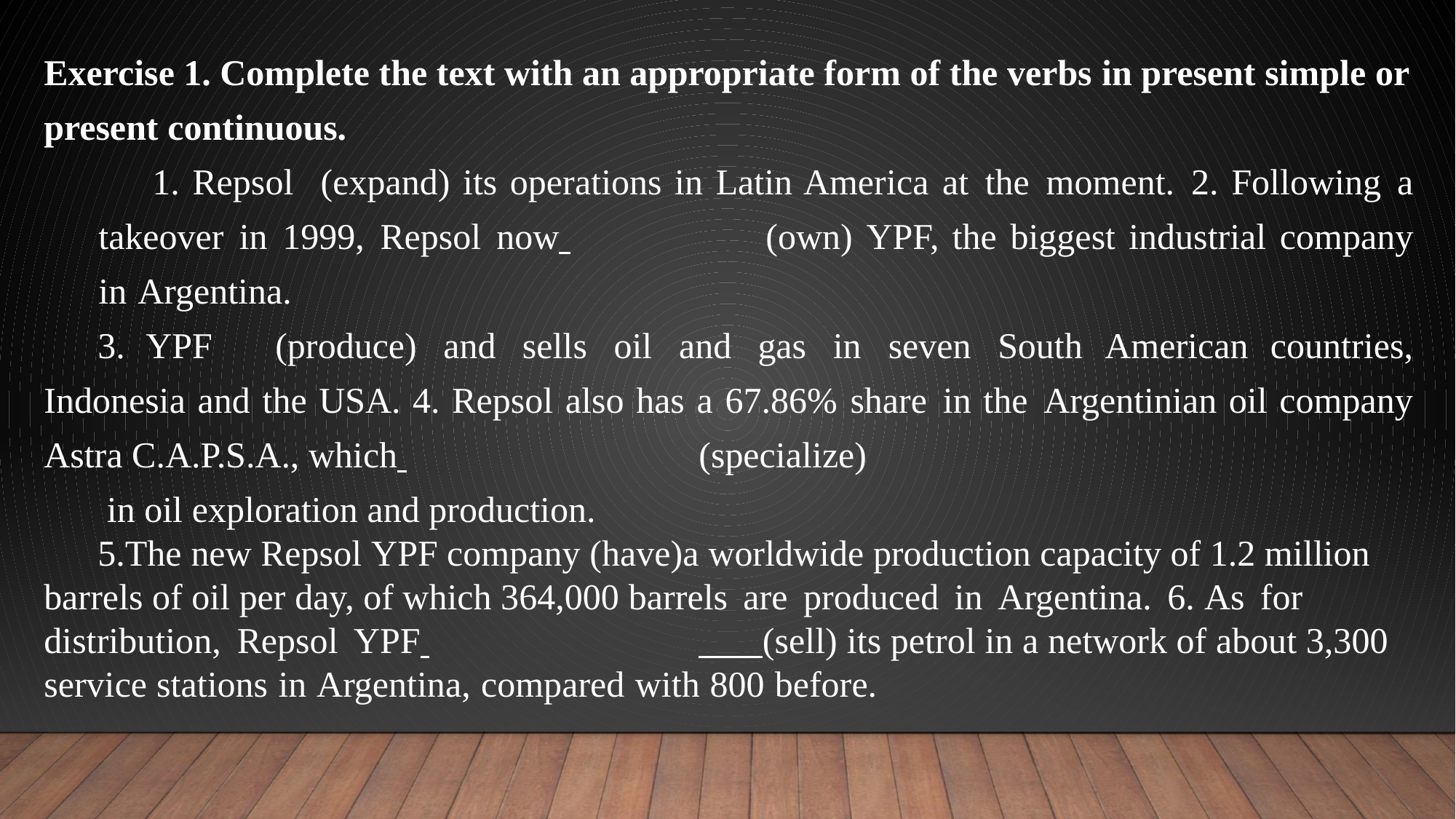

Exercise 1. Complete the text with an appropriate form of the verbs in present simple or present continuous.
1. Repsol	(expand) its operations in Latin America at the moment. 2. Following a takeover in 1999, Repsol now 		(own) YPF, the biggest industrial company in Argentina.
3. YPF	(produce) and sells oil and gas in seven South American countries, Indonesia and the USA. 4. Repsol also has a 67.86% share in the Argentinian oil company Astra C.A.P.S.A., which 			(specialize)
 in oil exploration and production.
5.The new Repsol YPF company	(have)a worldwide production capacity of 1.2 million barrels of oil per day, of which 364,000 barrels are produced in Argentina. 6. As for distribution, Repsol YPF 			       (sell) its petrol in a network of about 3,300 service stations in Argentina, compared with 800 before.